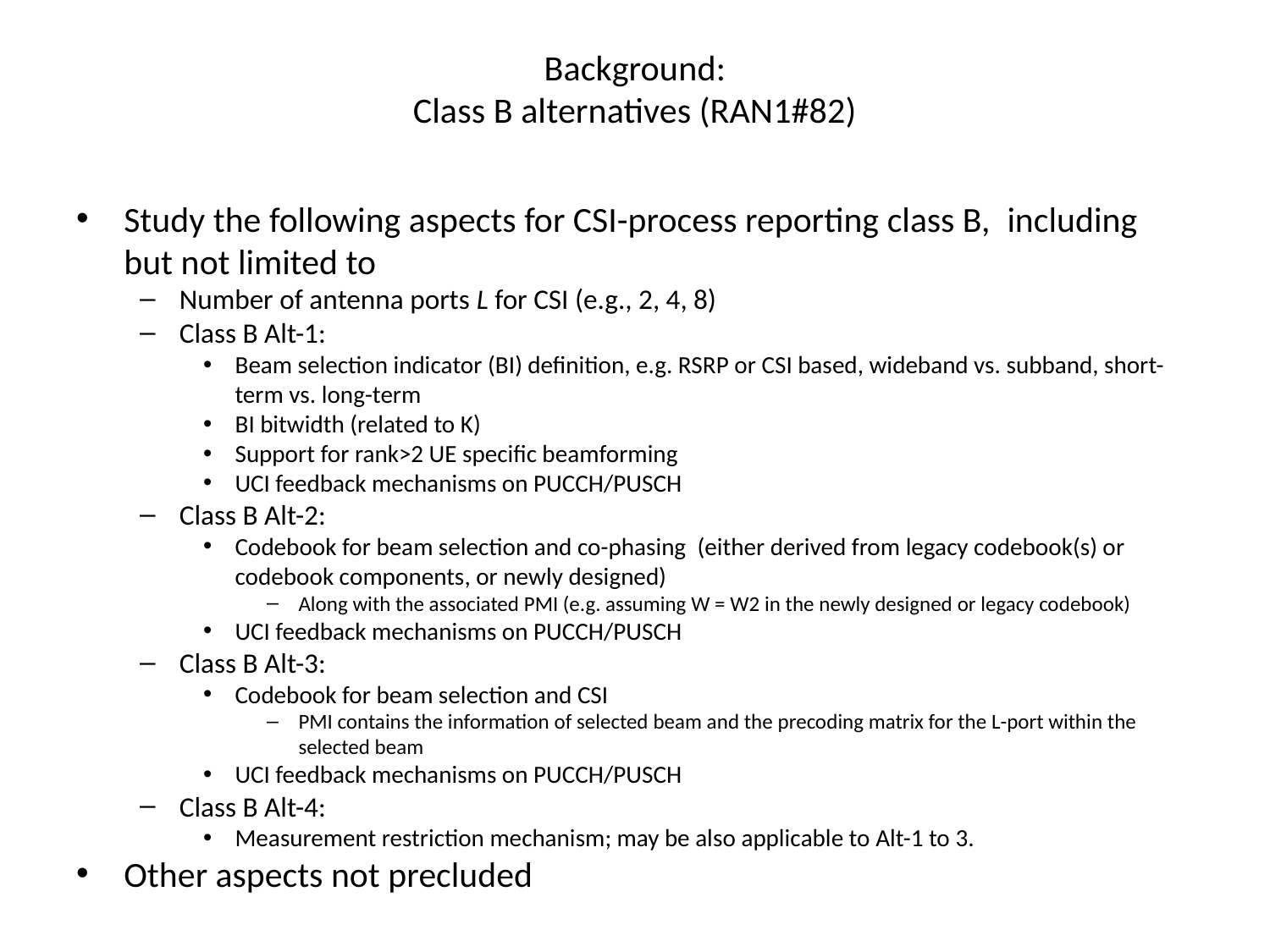

# Background: Class B alternatives (RAN1#82)
Study the following aspects for CSI-process reporting class B,  including but not limited to
Number of antenna ports L for CSI (e.g., 2, 4, 8)
Class B Alt-1:
Beam selection indicator (BI) definition, e.g. RSRP or CSI based, wideband vs. subband, short-term vs. long-term
BI bitwidth (related to K)
Support for rank>2 UE specific beamforming
UCI feedback mechanisms on PUCCH/PUSCH
Class B Alt-2:
Codebook for beam selection and co-phasing  (either derived from legacy codebook(s) or codebook components, or newly designed)
Along with the associated PMI (e.g. assuming W = W2 in the newly designed or legacy codebook)
UCI feedback mechanisms on PUCCH/PUSCH
Class B Alt-3:
Codebook for beam selection and CSI
PMI contains the information of selected beam and the precoding matrix for the L-port within the selected beam
UCI feedback mechanisms on PUCCH/PUSCH
Class B Alt-4:
Measurement restriction mechanism; may be also applicable to Alt-1 to 3.
Other aspects not precluded